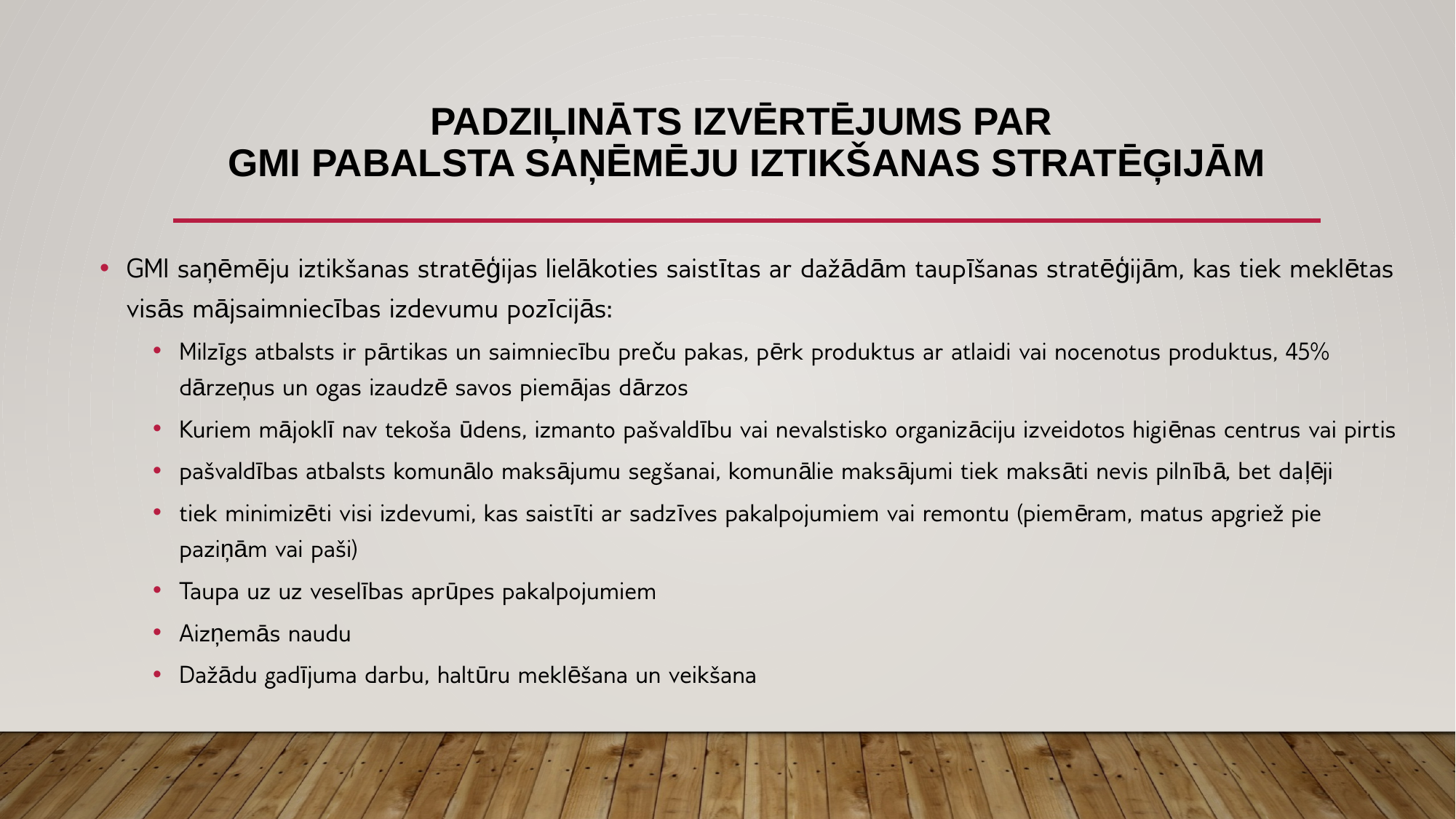

# padziļināts izvērtējums par GMI pabalsta saņēmēju iztikšanas stratēģijām
GMI saņēmēju iztikšanas stratēģijas lielākoties saistītas ar dažādām taupīšanas stratēģijām, kas tiek meklētas visās mājsaimniecības izdevumu pozīcijās:
Milzīgs atbalsts ir pārtikas un saimniecību preču pakas, pērk produktus ar atlaidi vai nocenotus produktus, 45% dārzeņus un ogas izaudzē savos piemājas dārzos
Kuriem mājoklī nav tekoša ūdens, izmanto pašvaldību vai nevalstisko organizāciju izveidotos higiēnas centrus vai pirtis
pašvaldības atbalsts komunālo maksājumu segšanai, komunālie maksājumi tiek maksāti nevis pilnībā, bet daļēji
tiek minimizēti visi izdevumi, kas saistīti ar sadzīves pakalpojumiem vai remontu (piemēram, matus apgriež pie paziņām vai paši)
Taupa uz uz veselības aprūpes pakalpojumiem
Aizņemās naudu
Dažādu gadījuma darbu, haltūru meklēšana un veikšana